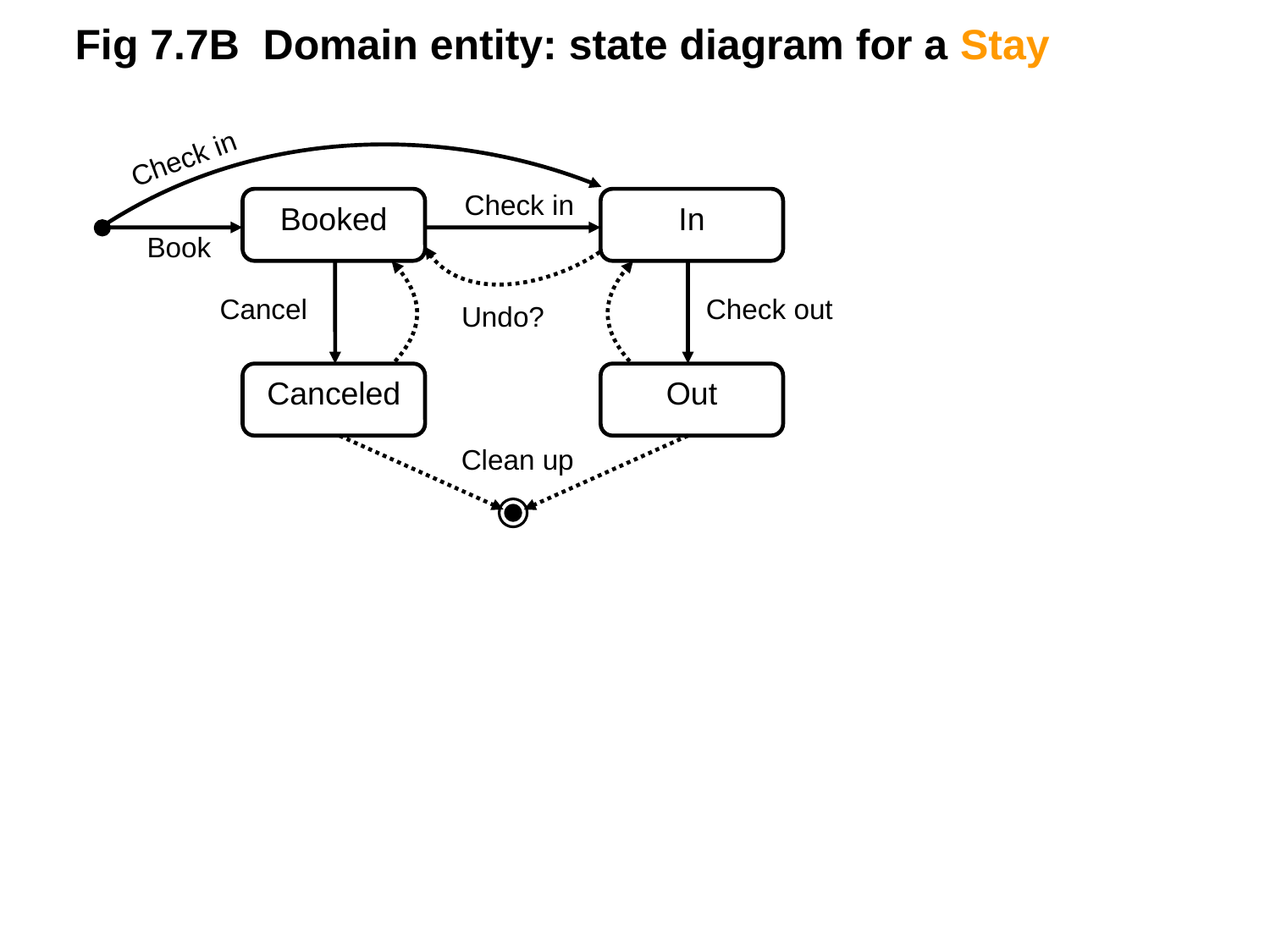

Fig 7.7B  Domain entity: state diagram for a Stay

Check in
Check in
Booked
In

Book

Undo?

Cancel
Check out
Canceled
Out

Clean up